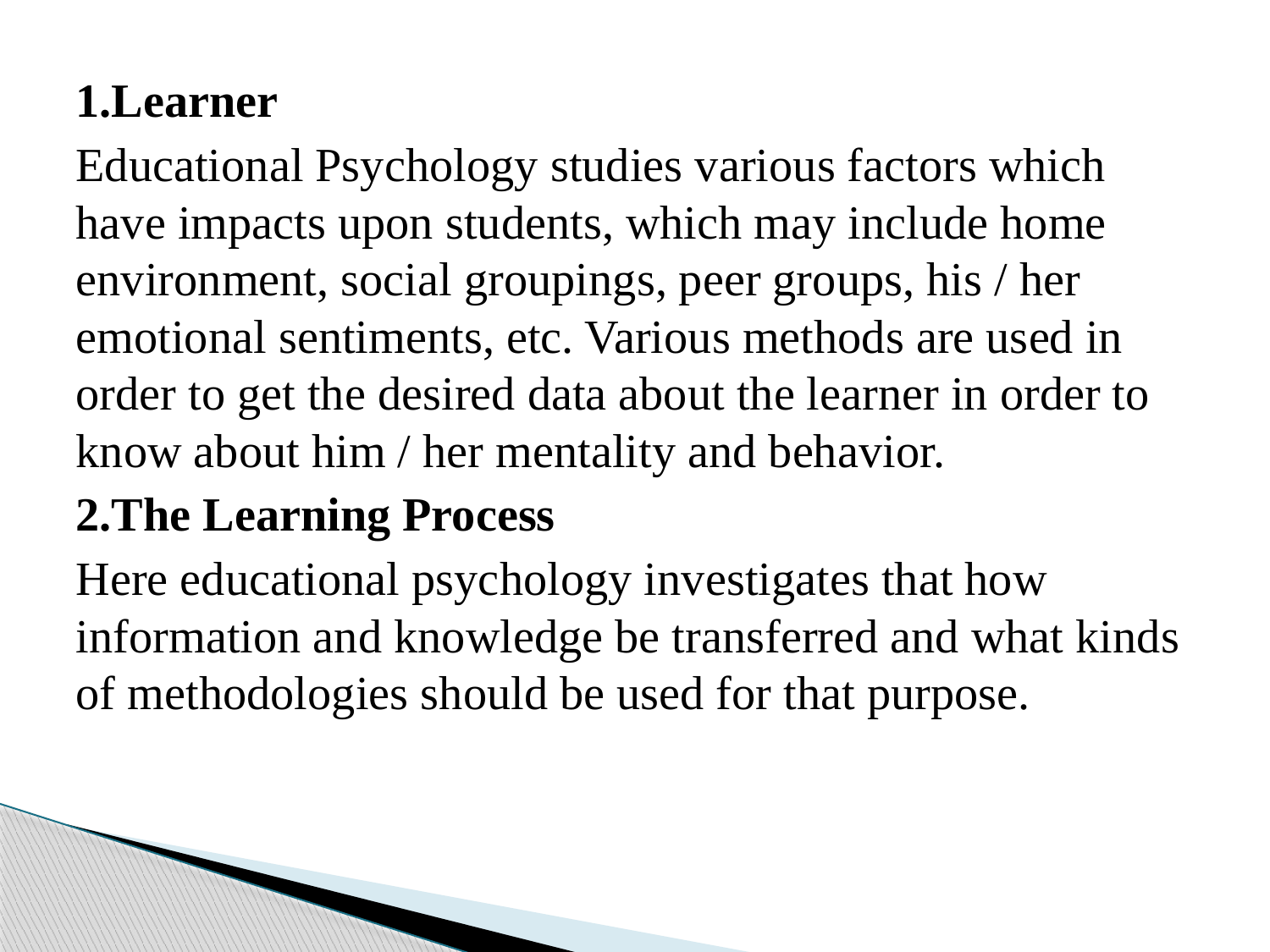

1.Learner
Educational Psychology studies various factors which have impacts upon students, which may include home environment, social groupings, peer groups, his / her emotional sentiments, etc. Various methods are used in order to get the desired data about the learner in order to know about him / her mentality and behavior.
2.The Learning Process
Here educational psychology investigates that how information and knowledge be transferred and what kinds of methodologies should be used for that purpose.